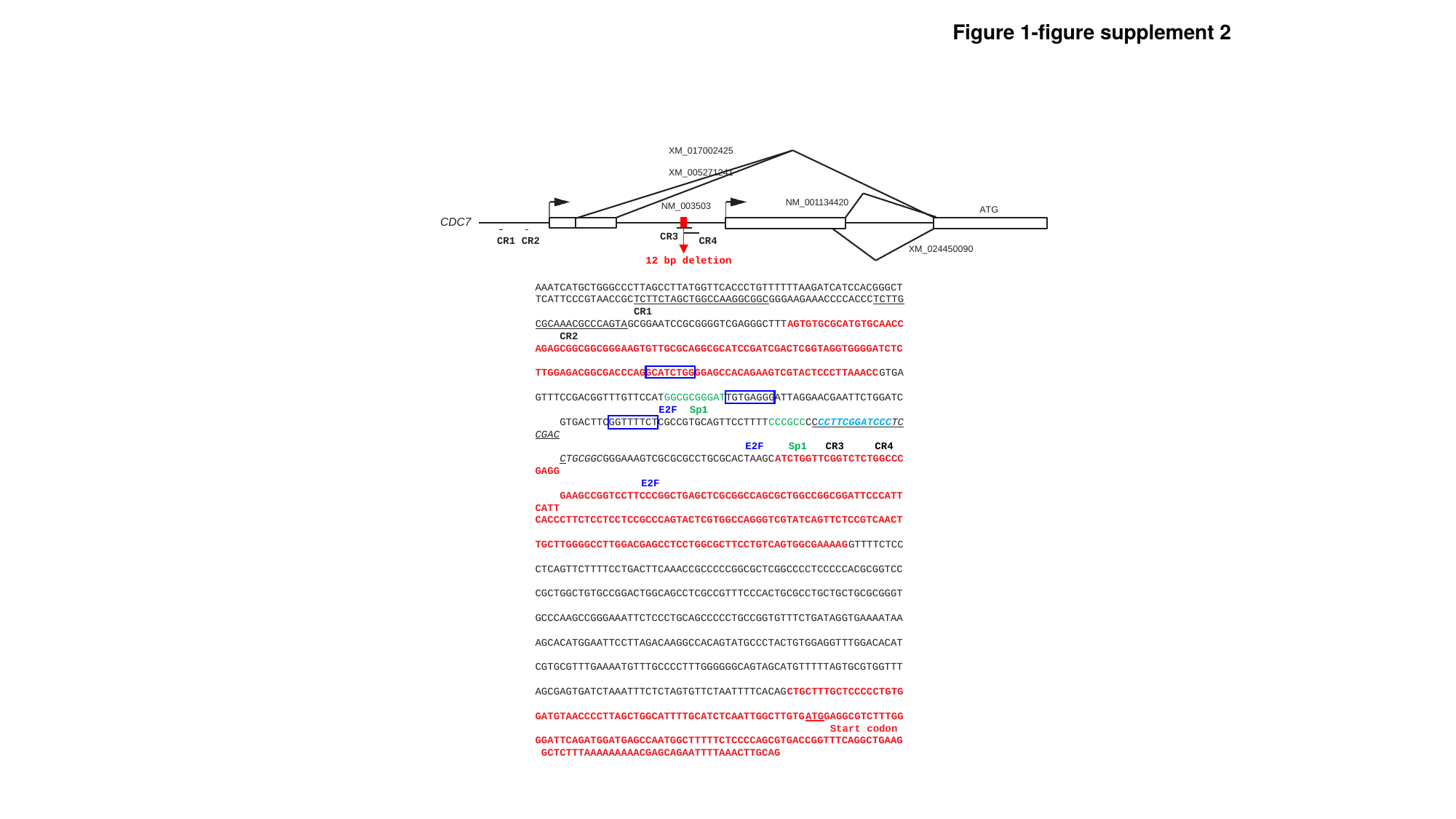

Figure 1-figure supplement 2
XM_017002425  XM_005271241

NM_001134420

NM_003503
ATG

CDC7

CR3

CR1 CR2
CR4
XM_024450090
12 bp deletion
AAATCATGCTGGGCCCTTAGCCTTATGGTTCACCCTGTTTTTTAAGATCATCCACGGGCT
TCATTCCCGTAACCGCTCTTCTAGCTGGCCAAGGCGGCGGGAAGAAACCCCACCCTCTTG  CR1                           CGCAAACGCCCAGTAGCGGAATCCGCGGGGTCGAGGGCTTTAGTGTGCGCATGTGCAACC
CR2  AGAGCGGCGGCGGGAAGTGTTGCGCAGGCGCATCCGATCGACTCGGTAGGTGGGGATCTC  TTGGAGACGGCGACCCAGGCATCTGGGGAGCCACAGAAGTCGTACTCCCTTAAACCGTGA  GTTTCCGACGGTTTGTTCCATGGCGCGGGATTGTGAGGGATTAGGAACGAATTCTGGATC
                E2F  Sp1
GTGACTTCGGTTTTCTCGCCGTGCAGTTCCTTTTCCCGCCCCCCTTCGGATCCCTCCGAC
                              E2F    Sp1   CR3     CR4
CTGCGGCGGGAAAGTCGCGCGCCTGCGCACTAAGCATCTGGTTCGGTCTCTGGCCCGAGG
                                E2F
GAAGCCGGTCCTTCCCGGCTGAGCTCGCGGCCAGCGCTGGCCGGCGGATTCCCATTCATT  CACCCTTCTCCTCCTCCGCCCAGTACTCGTGGCCAGGGTCGTATCAGTTCTCCGTCAACT  TGCTTGGGGCCTTGGACGAGCCTCCTGGCGCTTCCTGTCAGTGGCGAAAAGGTTTTCTCC  CTCAGTTCTTTTCCTGACTTCAAACCGCCCCCGGCGCTCGGCCCCTCCCCCACGCGGTCC  CGCTGGCTGTGCCGGACTGGCAGCCTCGCCGTTTCCCACTGCGCCTGCTGCTGCGCGGGT  GCCCAAGCCGGGAAATTCTCCCTGCAGCCCCCTGCCGGTGTTTCTGATAGGTGAAAATAA  AGCACATGGAATTCCTTAGACAAGGCCACAGTATGCCCTACTGTGGAGGTTTGGACACAT  CGTGCGTTTGAAAATGTTTGCCCCTTTGGGGGGCAGTAGCATGTTTTTAGTGCGTGGTTT  AGCGAGTGATCTAAATTTCTCTAGTGTTCTAATTTTCACAGCTGCTTTGCTCCCCCTGTG  GATGTAACCCCTTAGCTGGCATTTTGCATCTCAATTGGCTTGTGATGGAGGCGTCTTTGG
                                            Start codon  GGATTCAGATGGATGAGCCAATGGCTTTTTCTCCCCAGCGTGACCGGTTTCAGGCTGAAG  GCTCTTTAAAAAAAAACGAGCAGAATTTTAAACTTGCAG